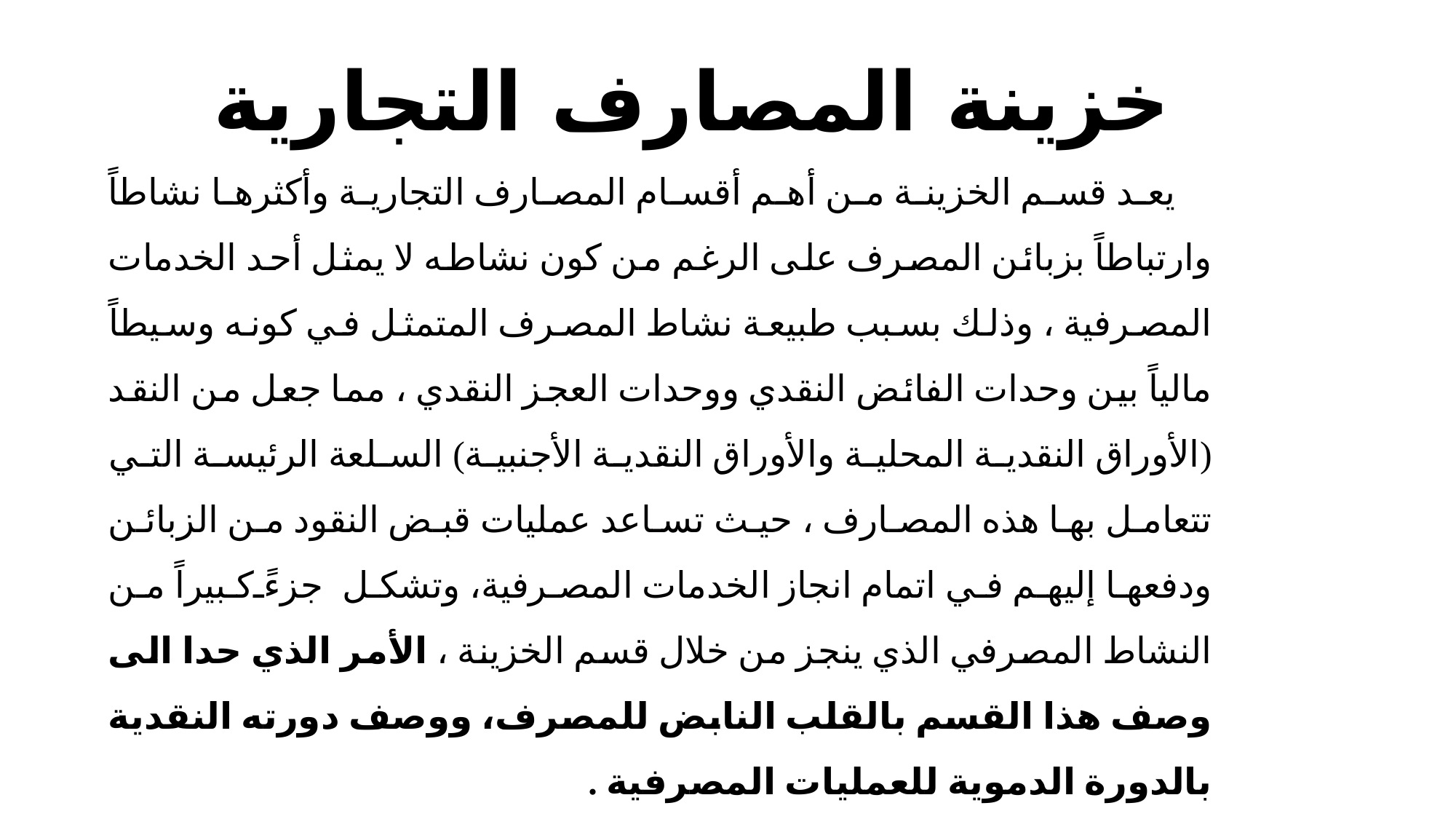

خزينة المصارف التجارية
    يعد قسم الخزينة من أهم أقسام المصارف التجارية وأكثرها نشاطاً وارتباطاً بزبائن المصرف على الرغم من كون نشاطه لا يمثل أحد الخدمات المصرفية ، وذلك بسبب طبيعة نشاط المصرف المتمثل في كونه وسيطاً مالياً بين وحدات الفائض النقدي ووحدات العجز النقدي ، مما جعل من النقد (الأوراق النقدية المحلية والأوراق النقدية الأجنبية) السلعة الرئيسة التي تتعامل بها هذه المصارف ، حيث تساعد عمليات قبض النقود من الزبائن ودفعها إليهم في اتمام انجاز الخدمات المصرفية، وتشكل جزءً كبيراً من النشاط المصرفي الذي ينجز من خلال قسم الخزينة ، الأمر الذي حدا الى وصف هذا القسم بالقلب النابض للمصرف، ووصف دورته النقدية بالدورة الدموية للعمليات المصرفية .